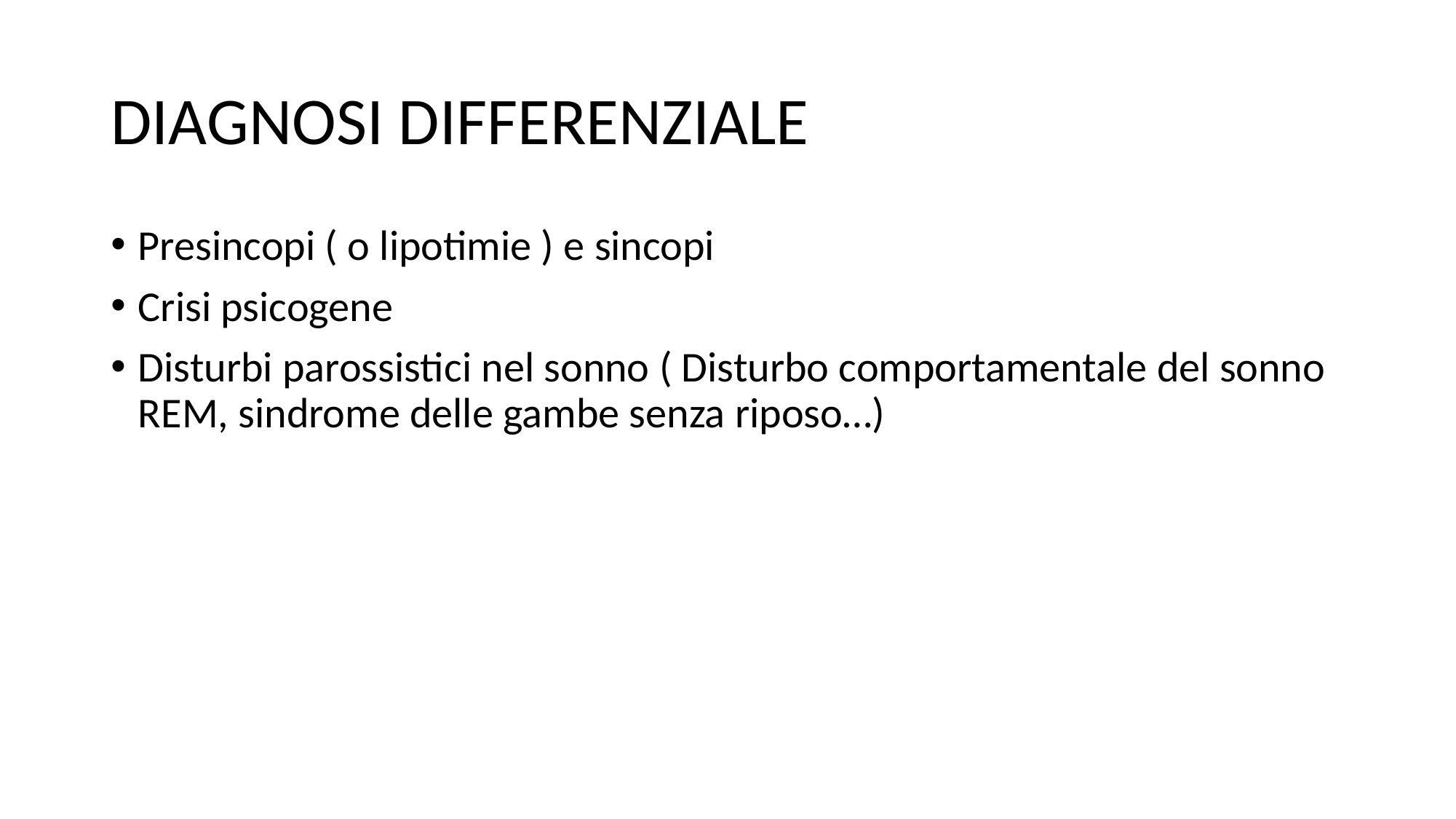

# DIAGNOSI DIFFERENZIALE
Presincopi ( o lipotimie ) e sincopi
Crisi psicogene
Disturbi parossistici nel sonno ( Disturbo comportamentale del sonno REM, sindrome delle gambe senza riposo…)